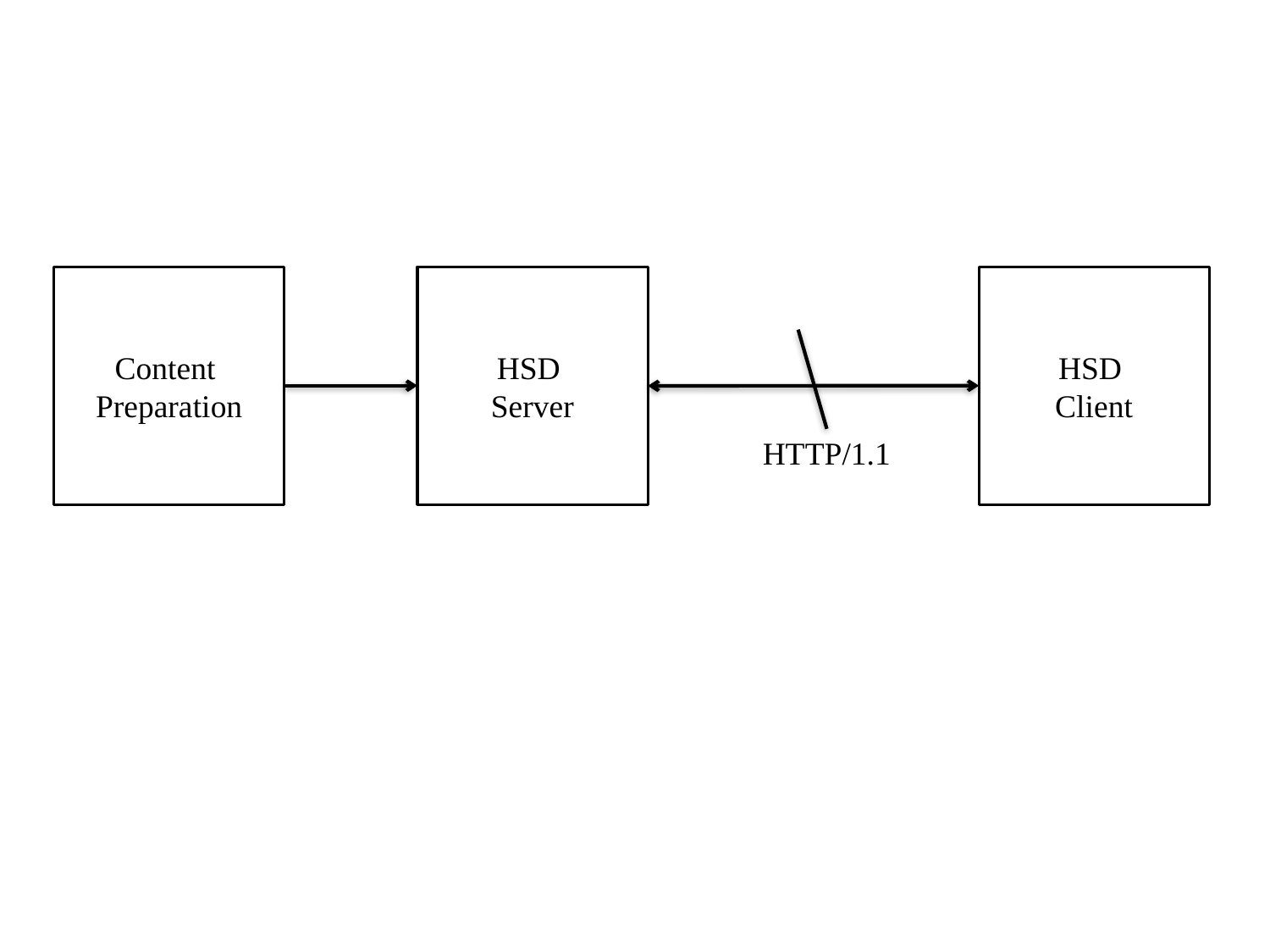

Content
Preparation
HSD
Server
HSD
Client
HTTP/1.1